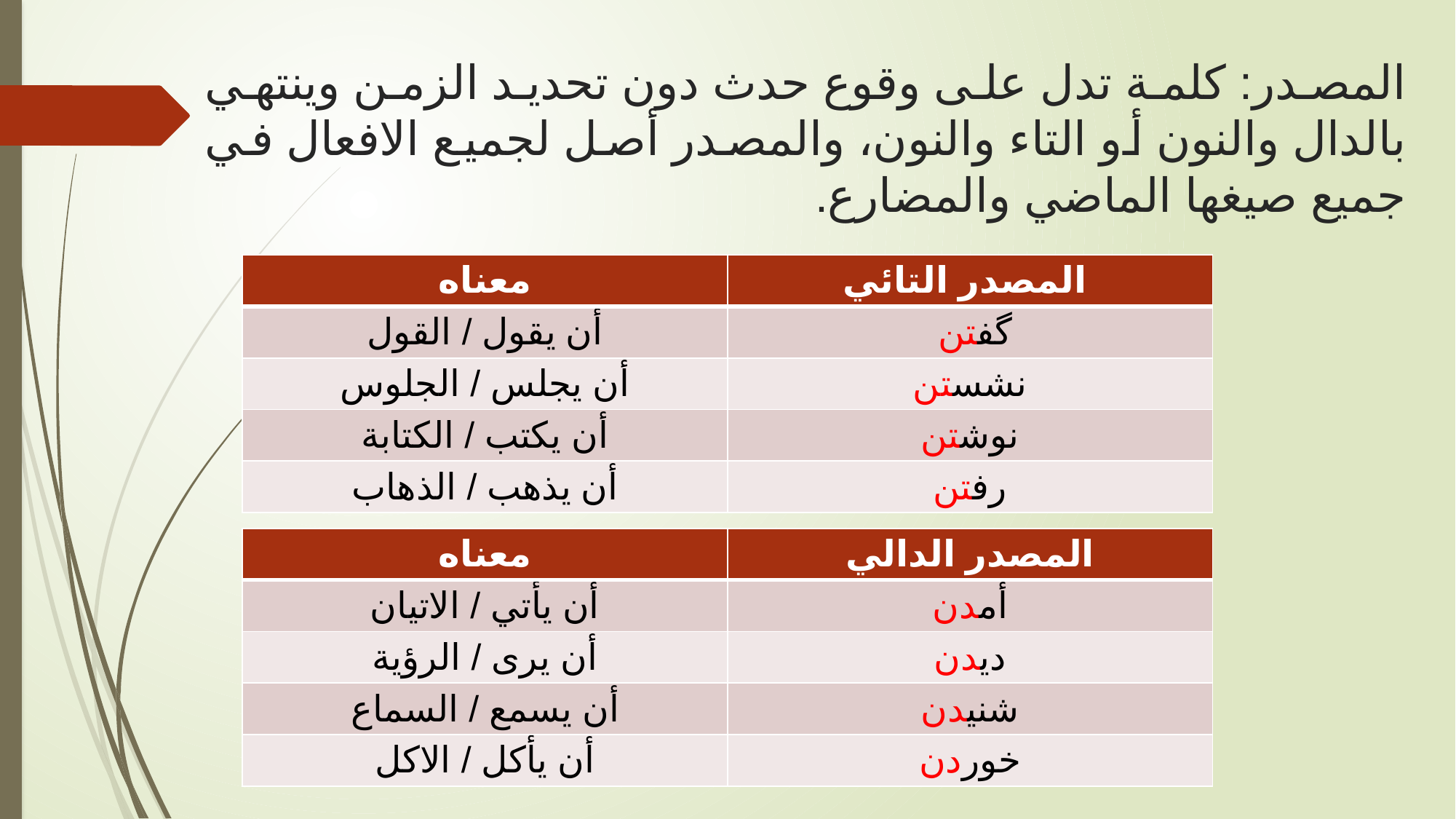

# المصدر: كلمة تدل على وقوع حدث دون تحديد الزمن وينتهي بالدال والنون أو التاء والنون، والمصدر أصل لجميع الافعال في جميع صيغها الماضي والمضارع.
| معناه | المصدر التائي |
| --- | --- |
| أن يقول / القول | گفتن |
| أن يجلس / الجلوس | نشستن |
| أن يكتب / الكتابة | نوشتن |
| أن يذهب / الذهاب | رفتن |
| معناه | المصدر الدالي |
| --- | --- |
| أن يأتي / الاتيان | أمدن |
| أن يرى / الرؤية | ديدن |
| أن يسمع / السماع | شنيدن |
| أن يأكل / الاكل | خوردن |